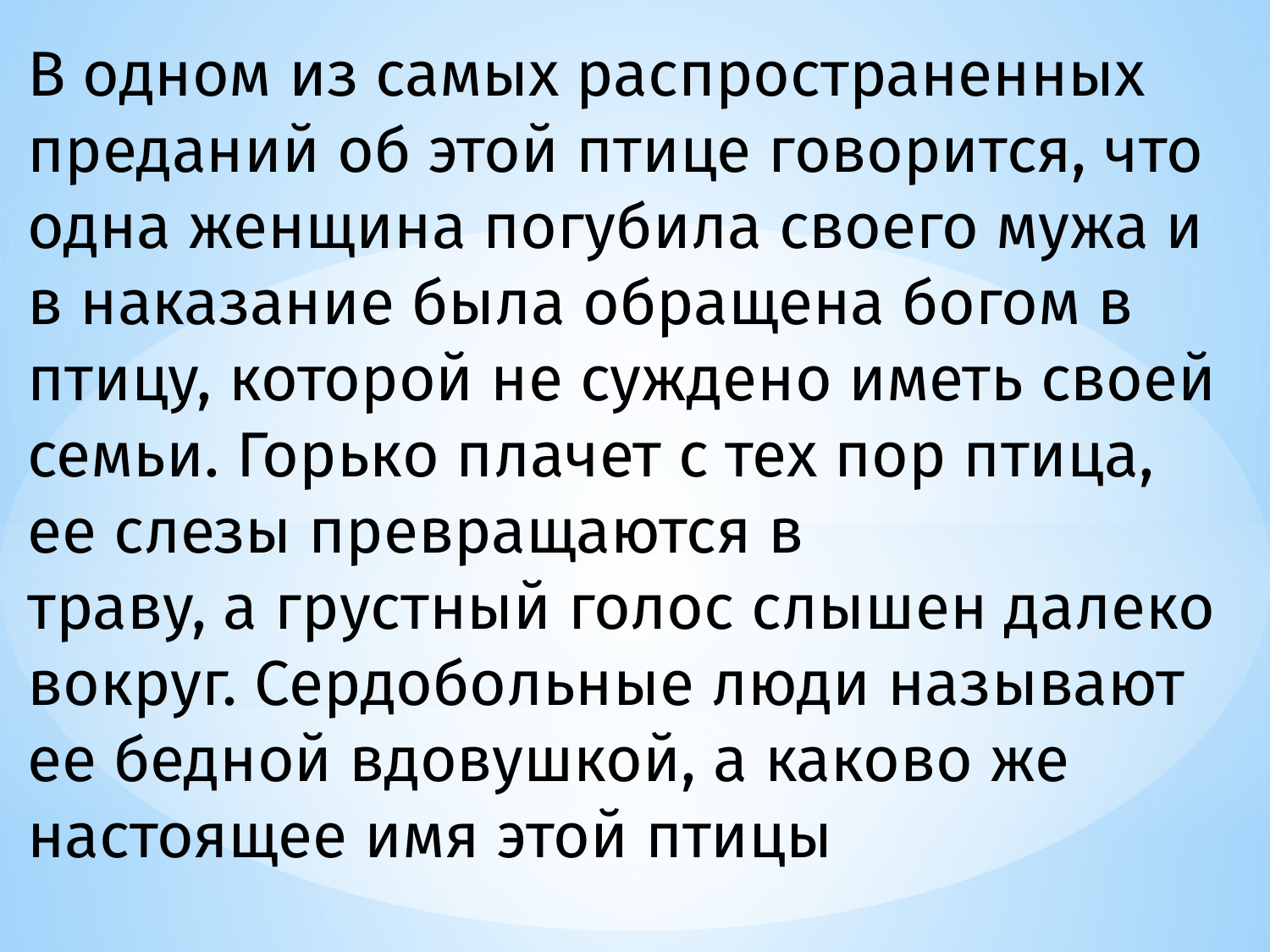

В одном из самых распространенных преданий об этой птице говорится, что одна женщина погубила своего мужа и в наказание была обращена богом в птицу, которой не суждено иметь своей семьи. Горько плачет с тех пор птица, ее слезы превращаются в
траву, а грустный голос слышен далеко вокруг. Сердобольные люди называют ее бедной вдовушкой, а каково же настоящее имя этой птицы